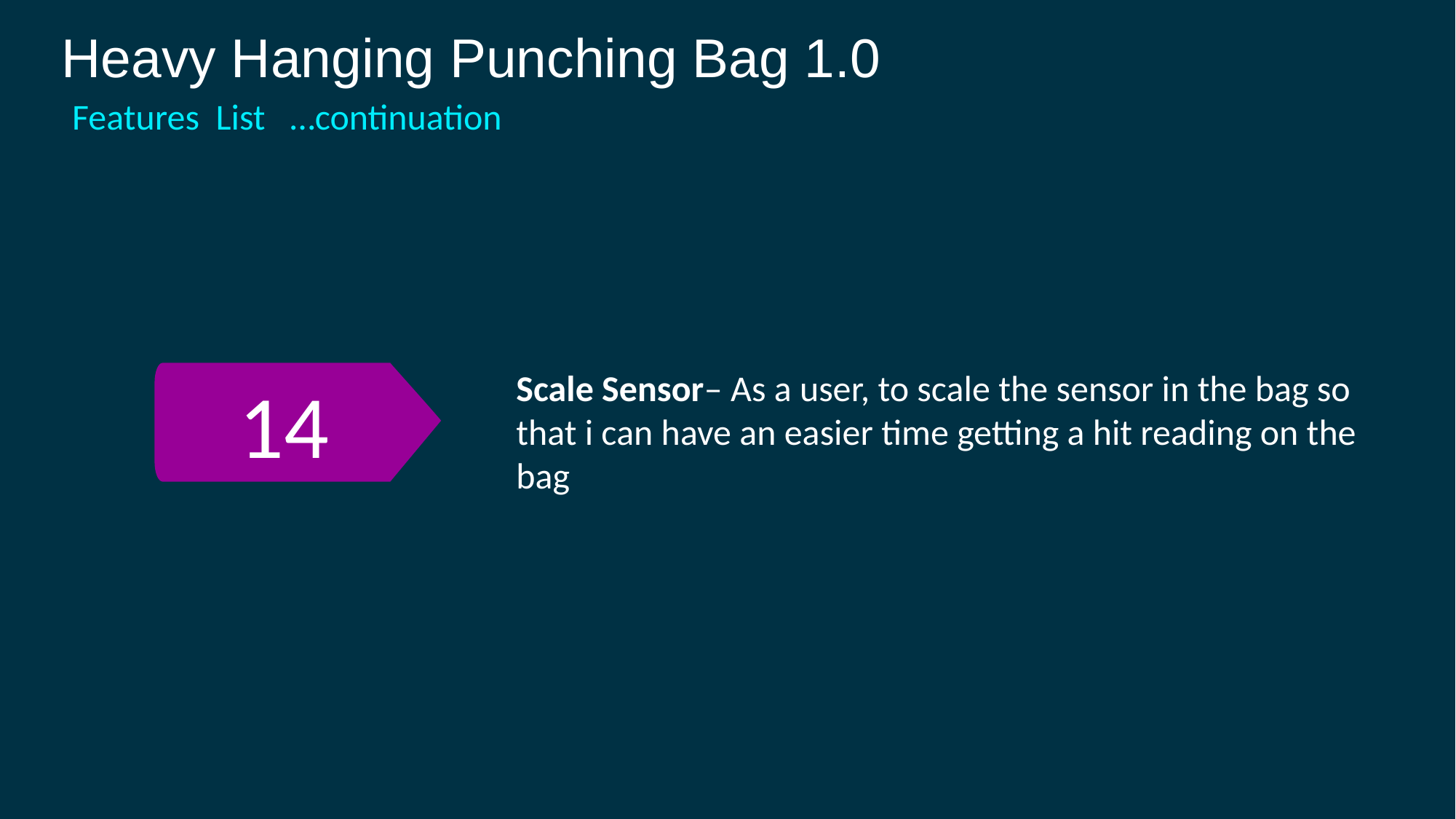

Heavy Hanging Punching Bag 1.0
Features  List   …continuation
Scale Sensor– As a user, to scale the sensor in the bag so that i can have an easier time getting a hit reading on the bag

14